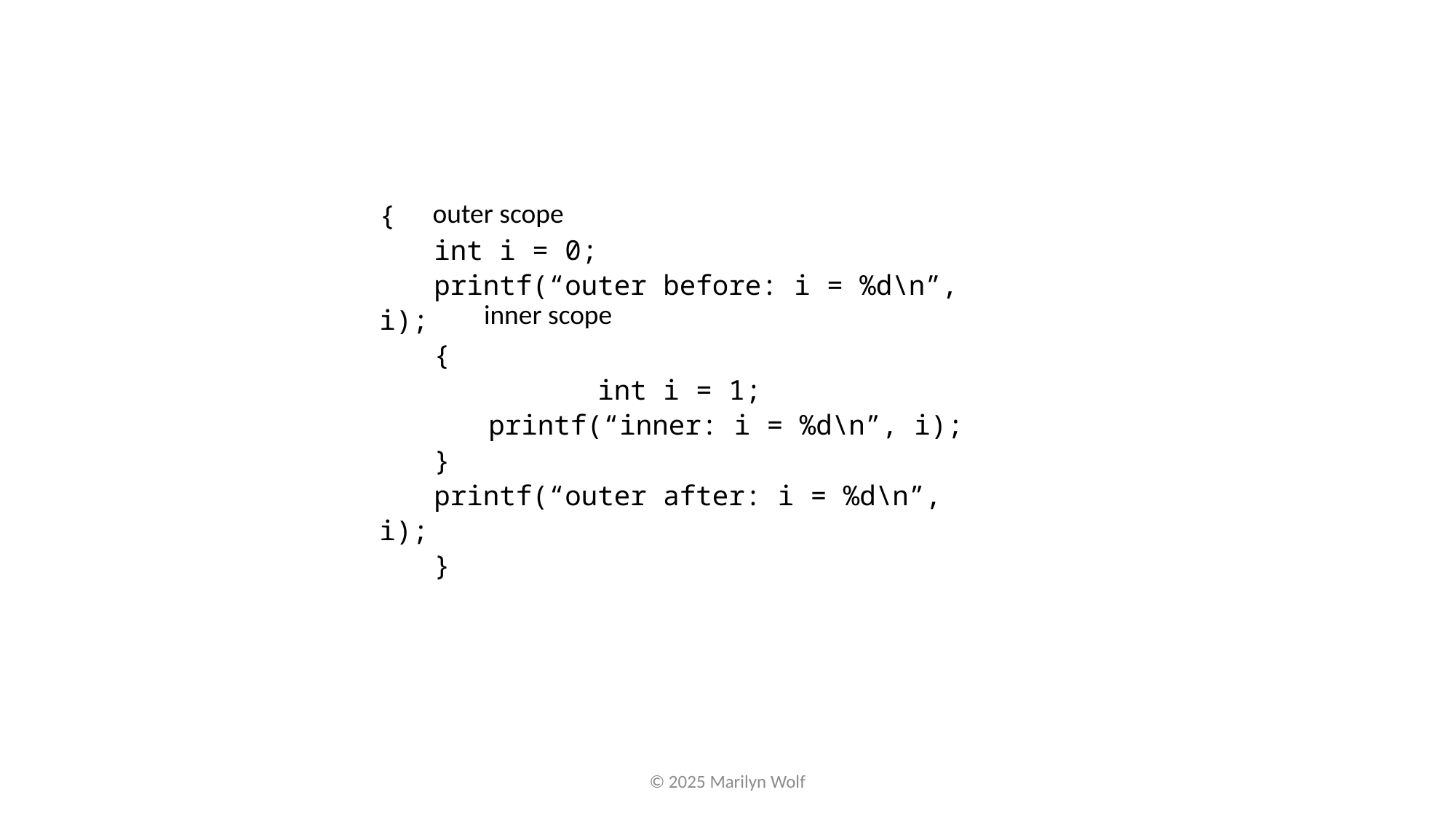

{
int i = 0;
printf(“outer before: i = %d\n”, i);
{
   		int i = 1;
	printf(“inner: i = %d\n”, i);
}
printf(“outer after: i = %d\n”, i);
}
outer scope
inner scope
© 2025 Marilyn Wolf